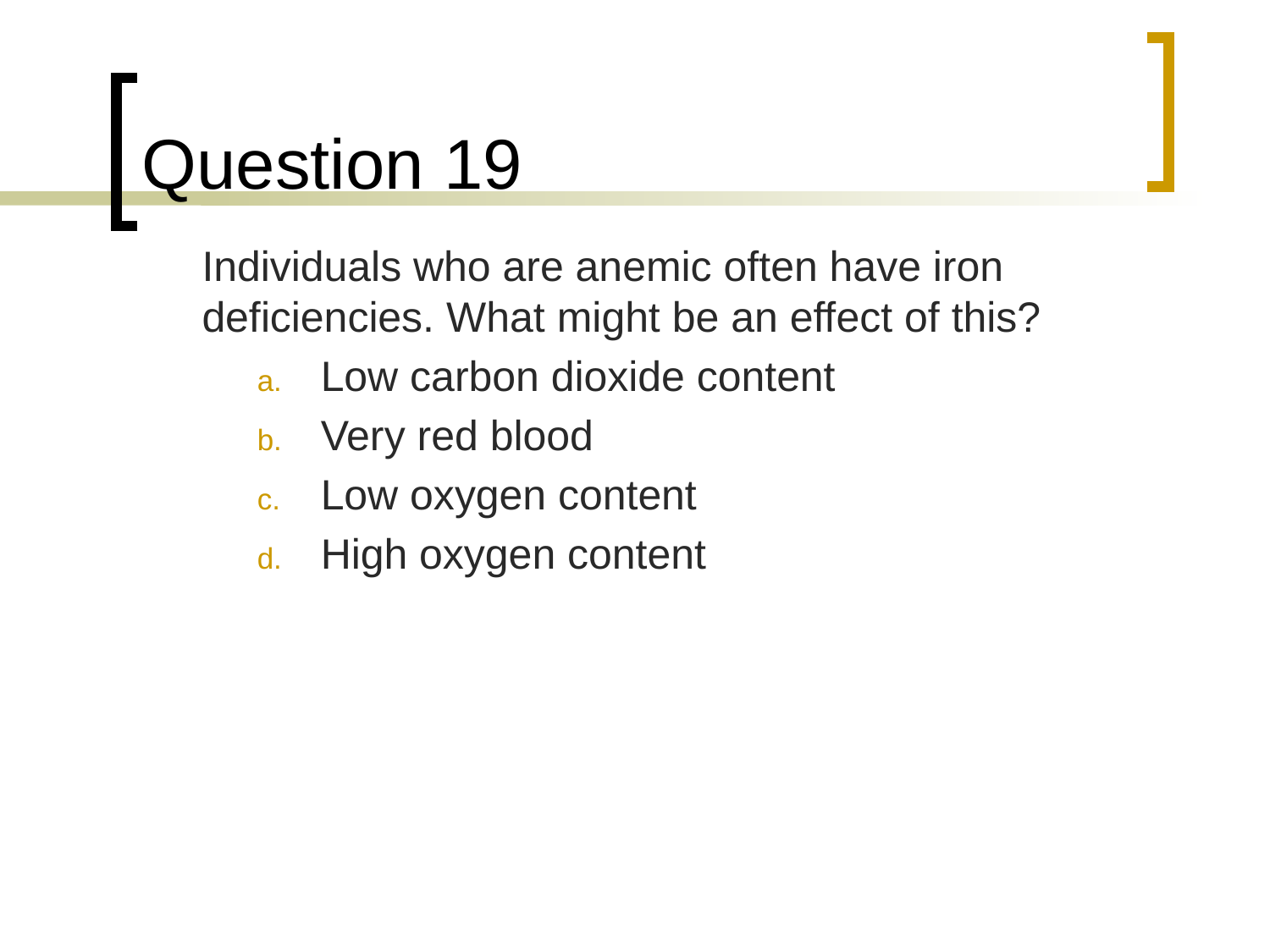

# Question 19
	Individuals who are anemic often have iron deficiencies. What might be an effect of this?
Low carbon dioxide content
Very red blood
Low oxygen content
High oxygen content